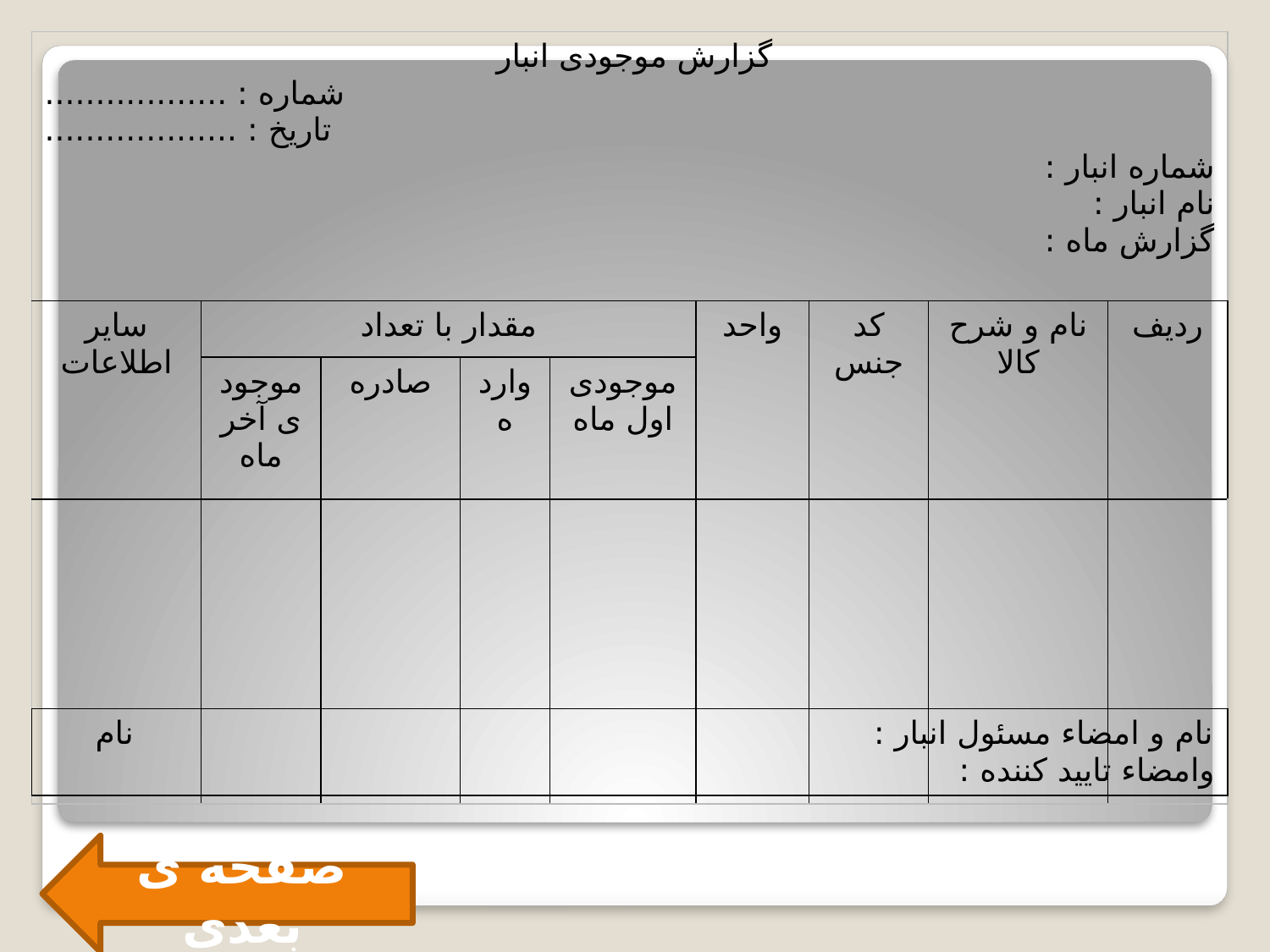

| گزارش موجودی انبار شماره : .................. تاریخ : ................... شماره انبار : نام انبار : گزارش ماه : |  |  |  |  |  |  |  |  |
| --- | --- | --- | --- | --- | --- | --- | --- | --- |
| سایر اطلاعات | مقدار با تعداد |  |  |  | واحد | کد جنس | نام و شرح کالا | ردیف |
|  | موجودی آخر ماه | صادره | وارده | موجودی اول ماه |  |  |  |  |
|  |  |  |  |  |  |  |  |  |
| نام و امضاء مسئول انبار : نام وامضاء تایید کننده : |
| --- |
صفحه ی بعدی